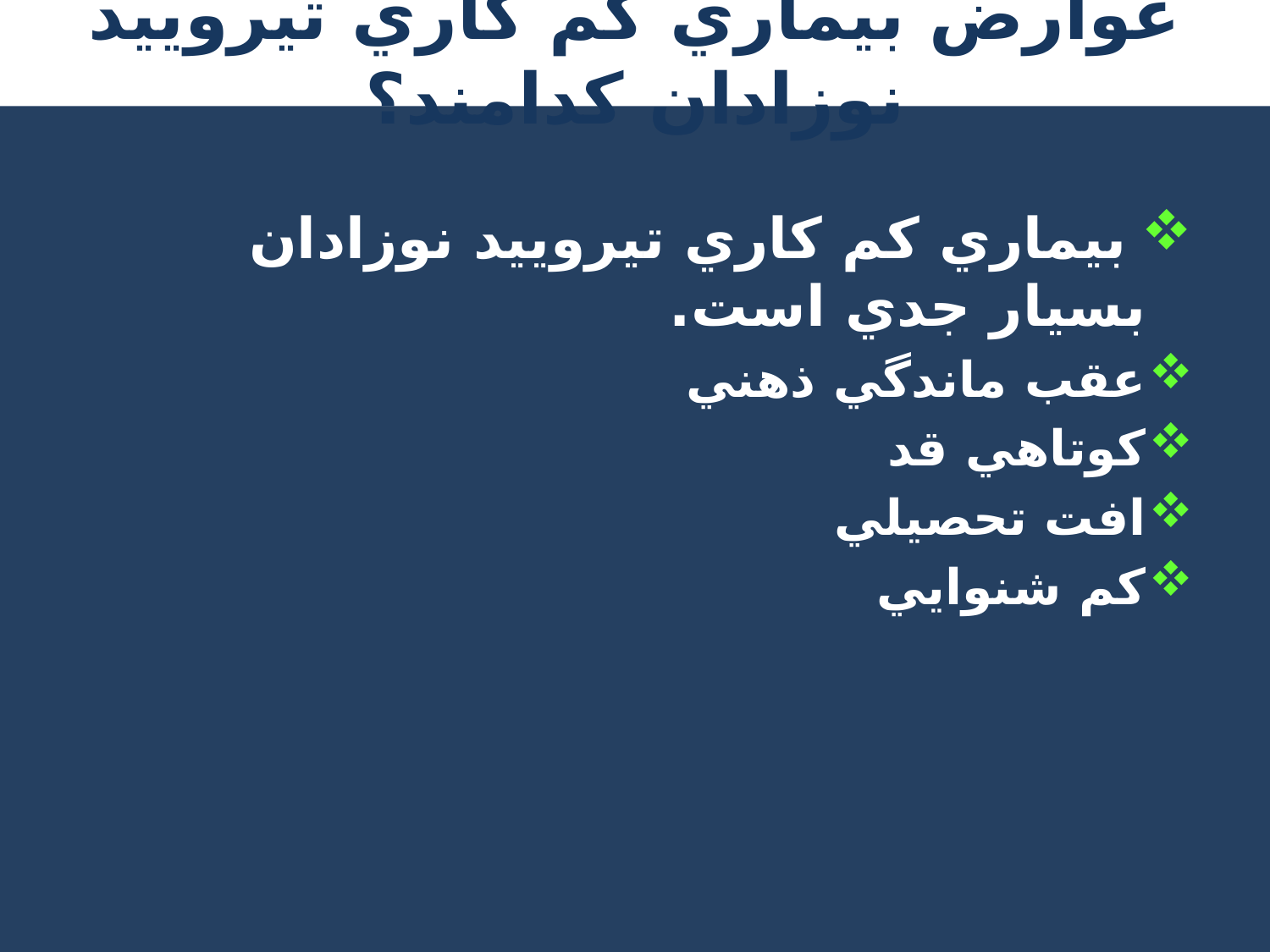

# عوارض بيماري كم كاري تيروييد نوزادان كدامند؟
 بيماري كم كاري تيروييد نوزادان بسيار جدي است.
عقب ماندگي ذهني
كوتاهي قد
افت تحصيلي
كم شنوايي